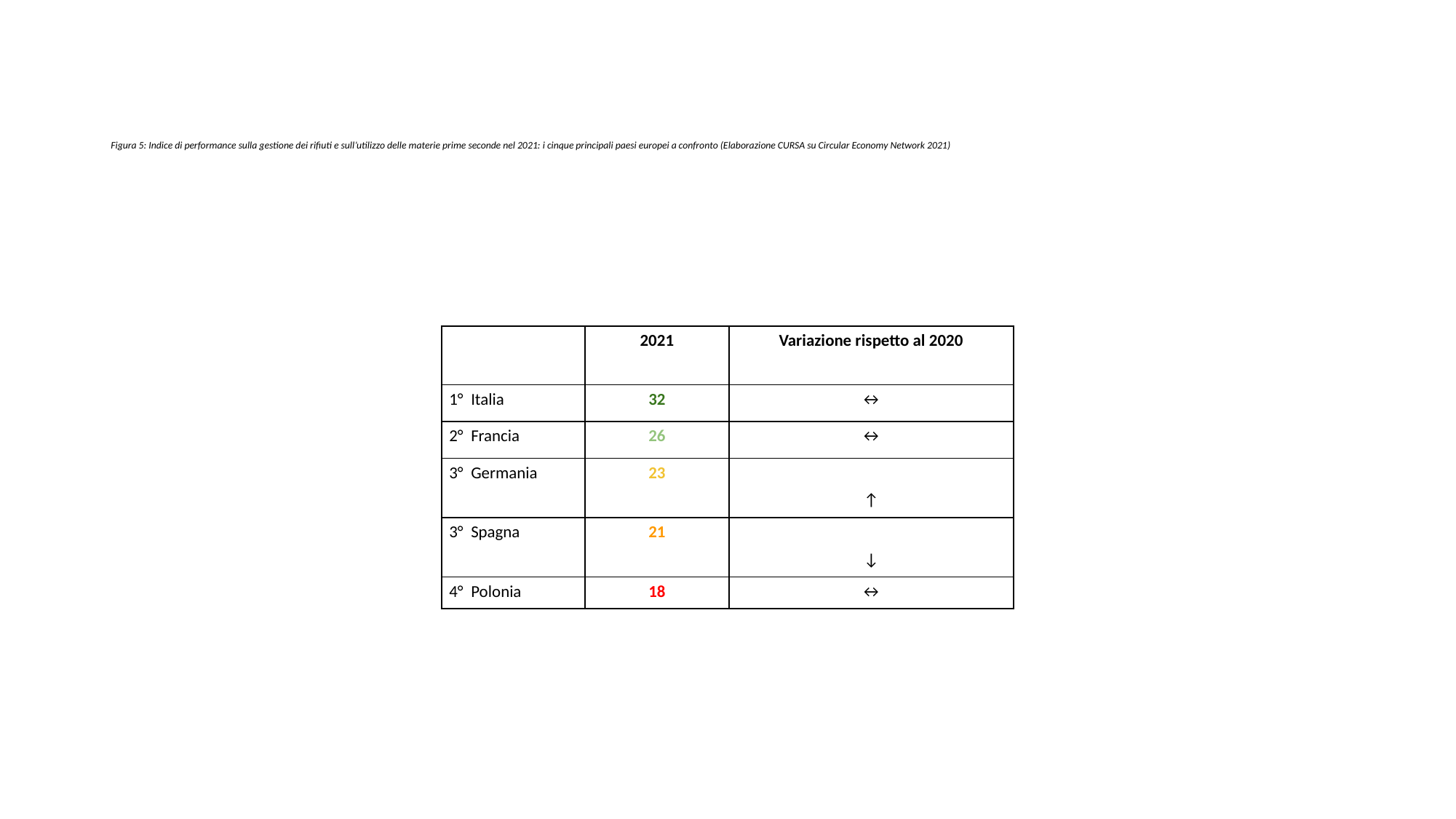

# Figura 5: Indice di performance sulla gestione dei rifiuti e sull’utilizzo delle materie prime seconde nel 2021: i cinque principali paesi europei a confronto (Elaborazione CURSA su Circular Economy Network 2021)
|  | 2021 | Variazione rispetto al 2020 |
| --- | --- | --- |
| 1°  Italia | 32 | ↔ |
| 2°  Francia | 26 | ↔ |
| 3°  Germania | 23 | ↑ |
| 3°  Spagna | 21 | ↓ |
| 4°  Polonia | 18 | ↔ |